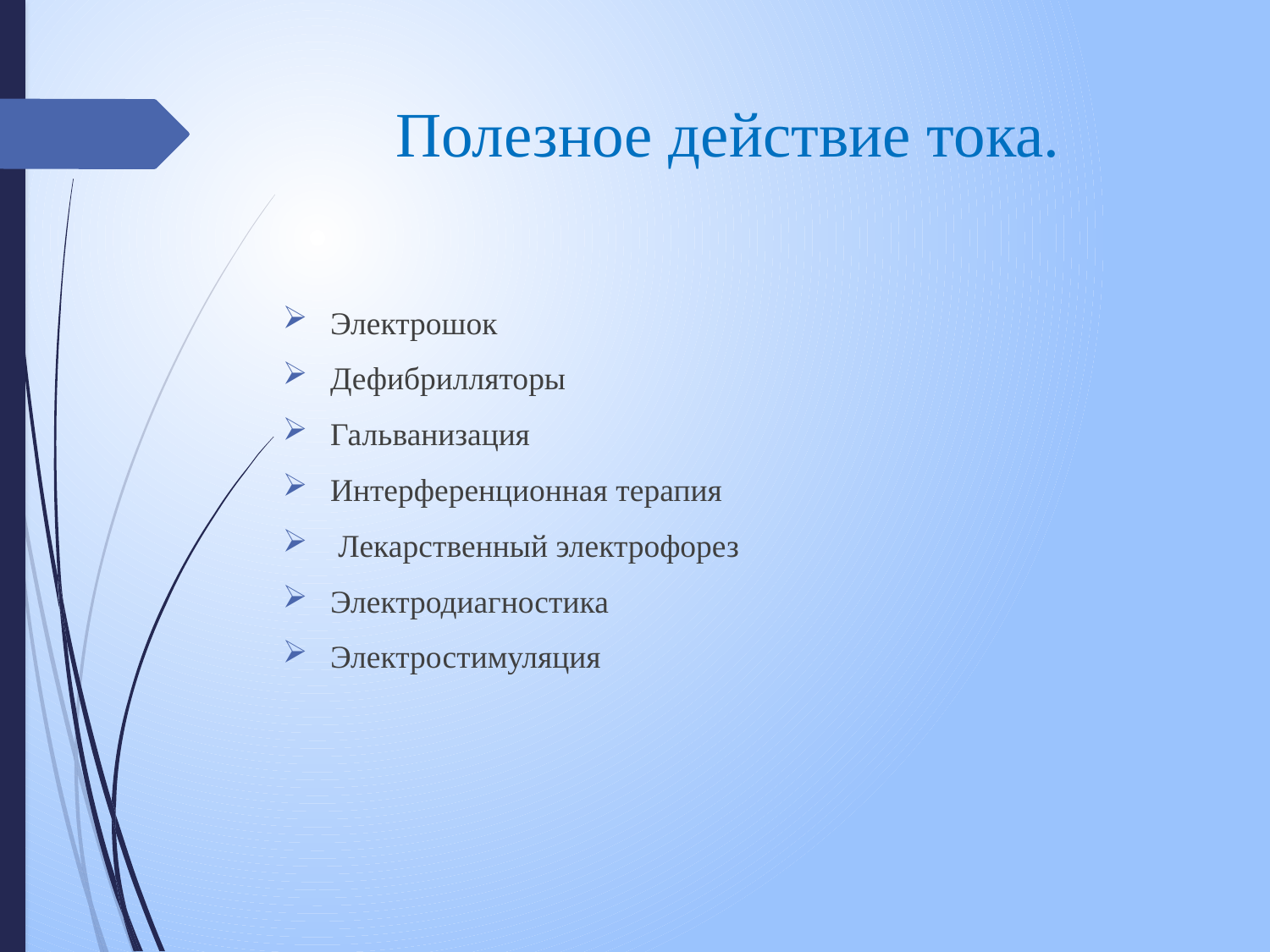

# Полезное действие тока.
Электрошок
Дефибрилляторы
Гальванизация
Интерференционная терапия
 Лекарственный электрофорез
Электродиагностика
Электростимуляция